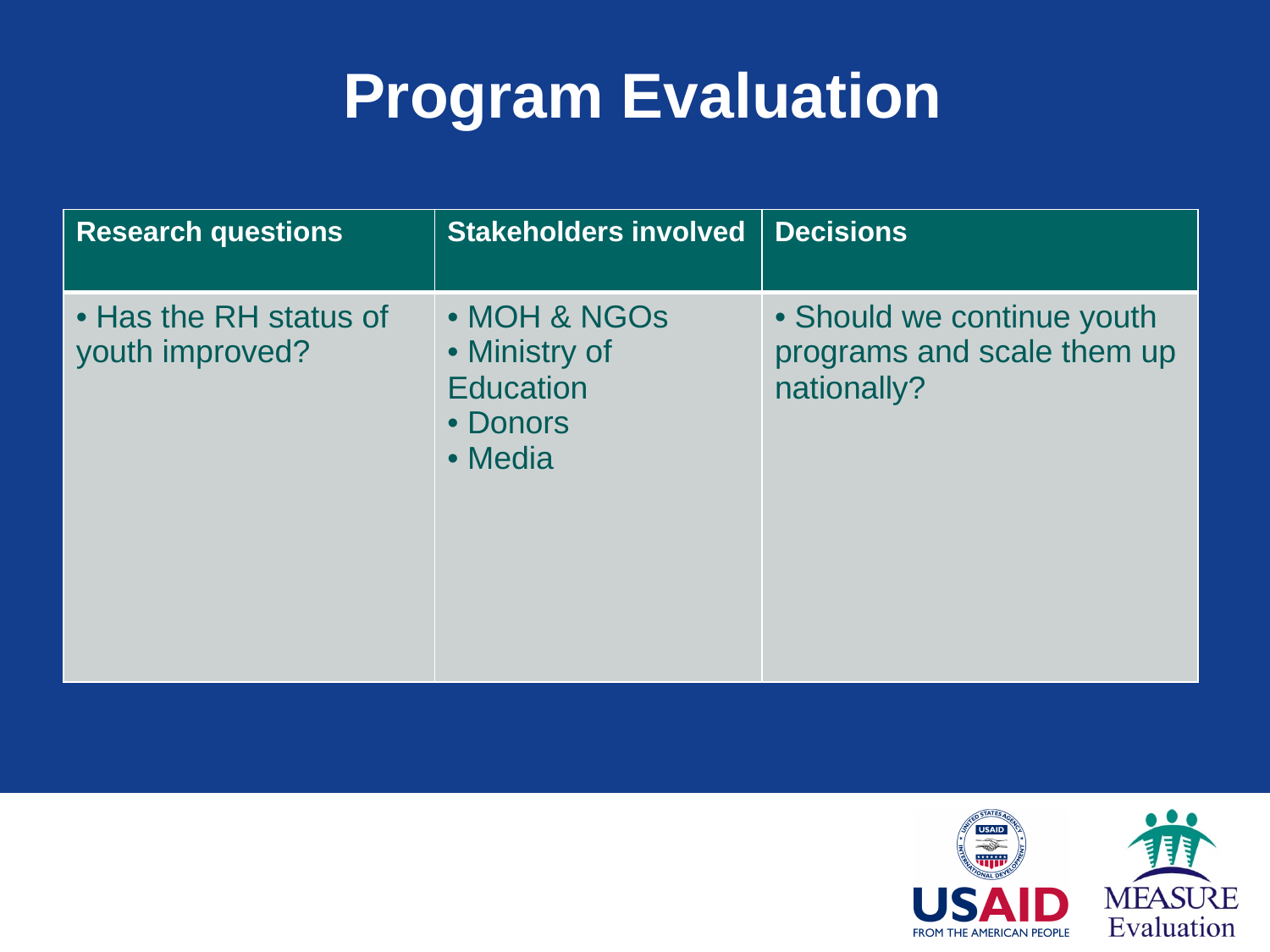

# Program Evaluation
| Research questions | Stakeholders involved | Decisions |
| --- | --- | --- |
| Has the RH status of youth improved? | MOH & NGOs Ministry of Education Donors Media | Should we continue youth programs and scale them up nationally? |